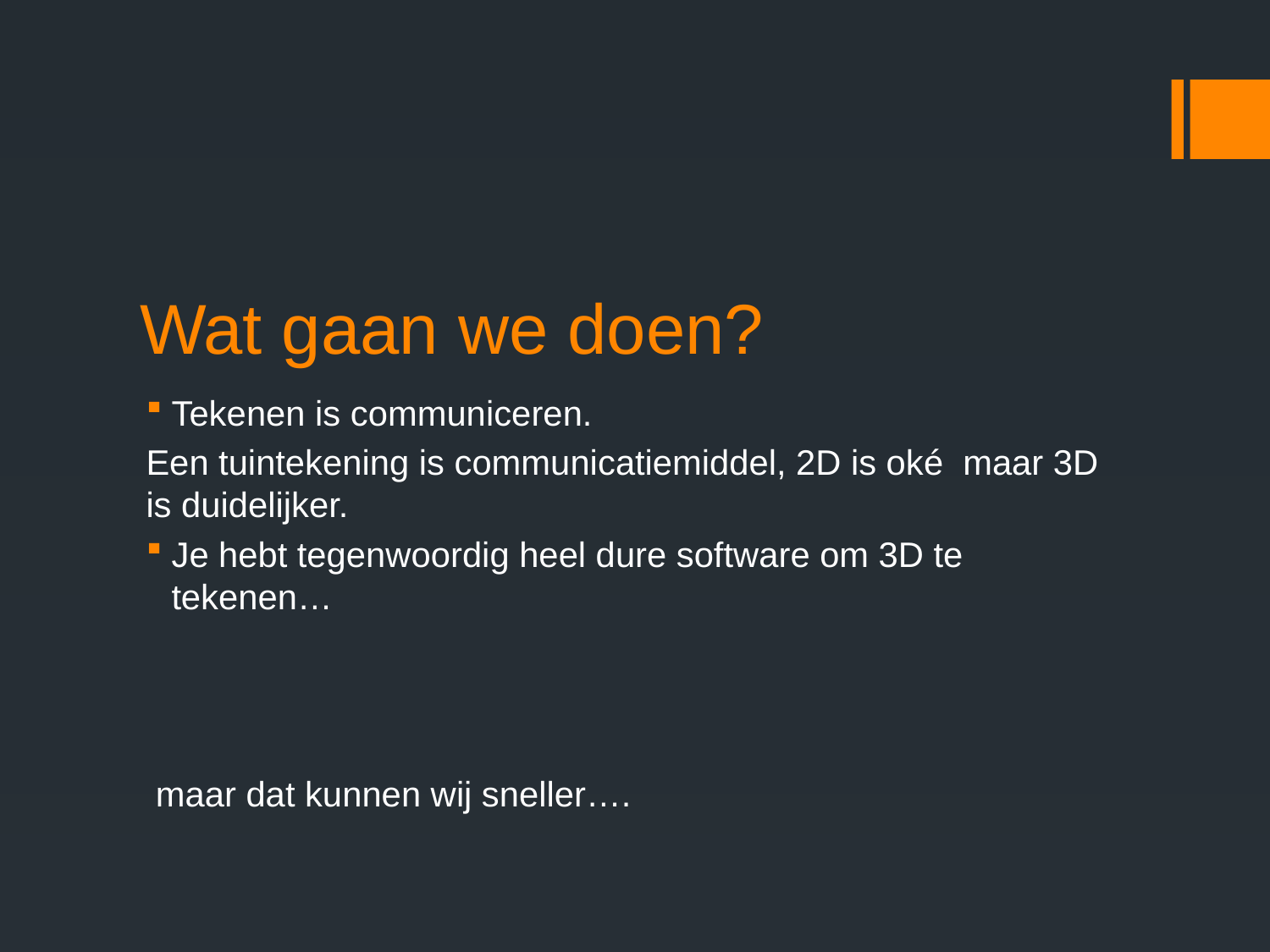

# Wat gaan we doen?
Tekenen is communiceren.
Een tuintekening is communicatiemiddel, 2D is oké  maar 3D is duidelijker.
Je hebt tegenwoordig heel dure software om 3D te tekenen…

 maar dat kunnen wij sneller….